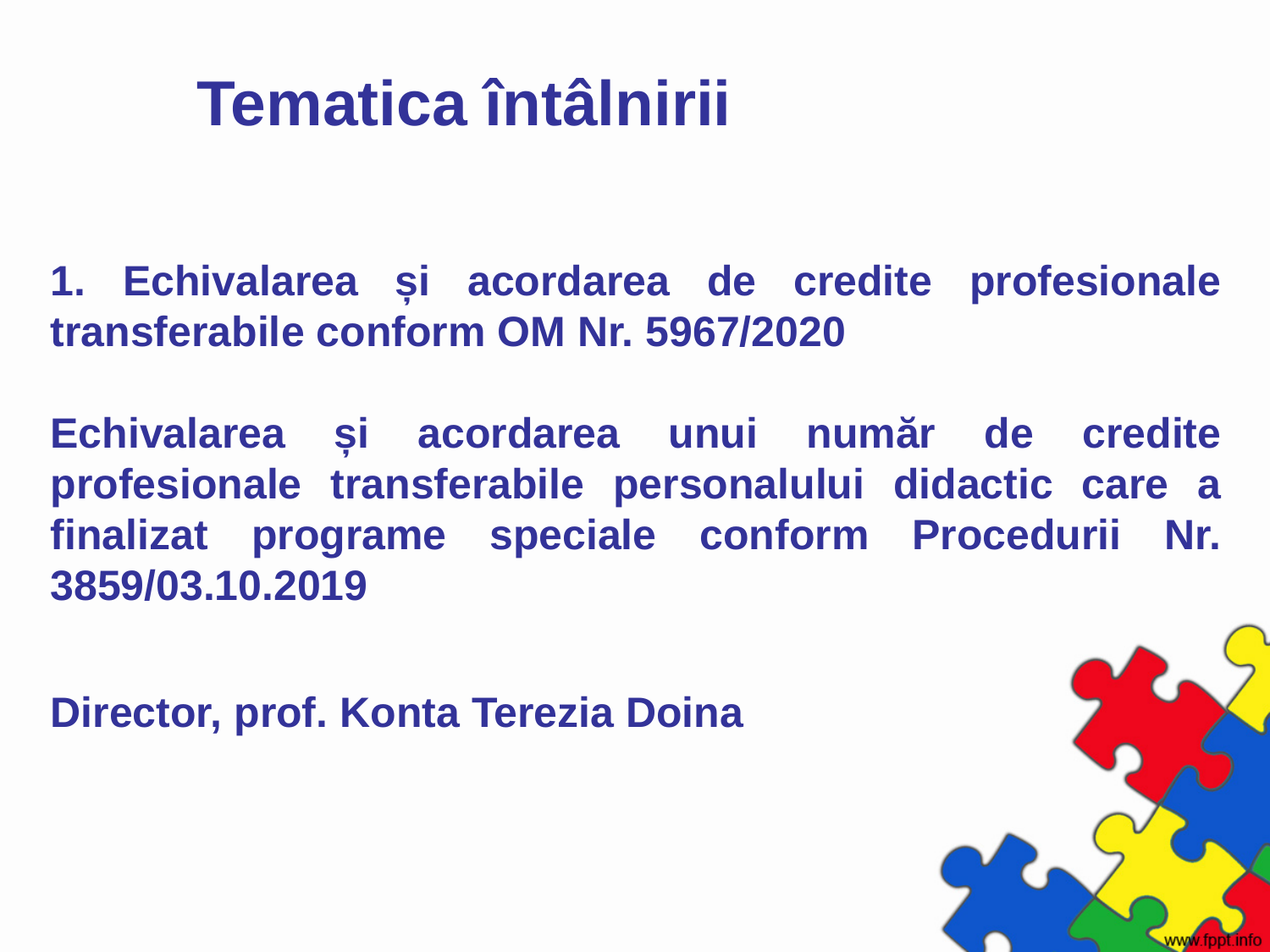

Tematica întâlnirii

1. Echivalarea și acordarea de credite profesionale transferabile conform OM Nr. 5967/2020

Echivalarea și acordarea unui număr de credite profesionale transferabile personalului didactic care a finalizat programe speciale conform Procedurii Nr. 3859/03.10.2019

Director, prof. Konta Terezia Doina